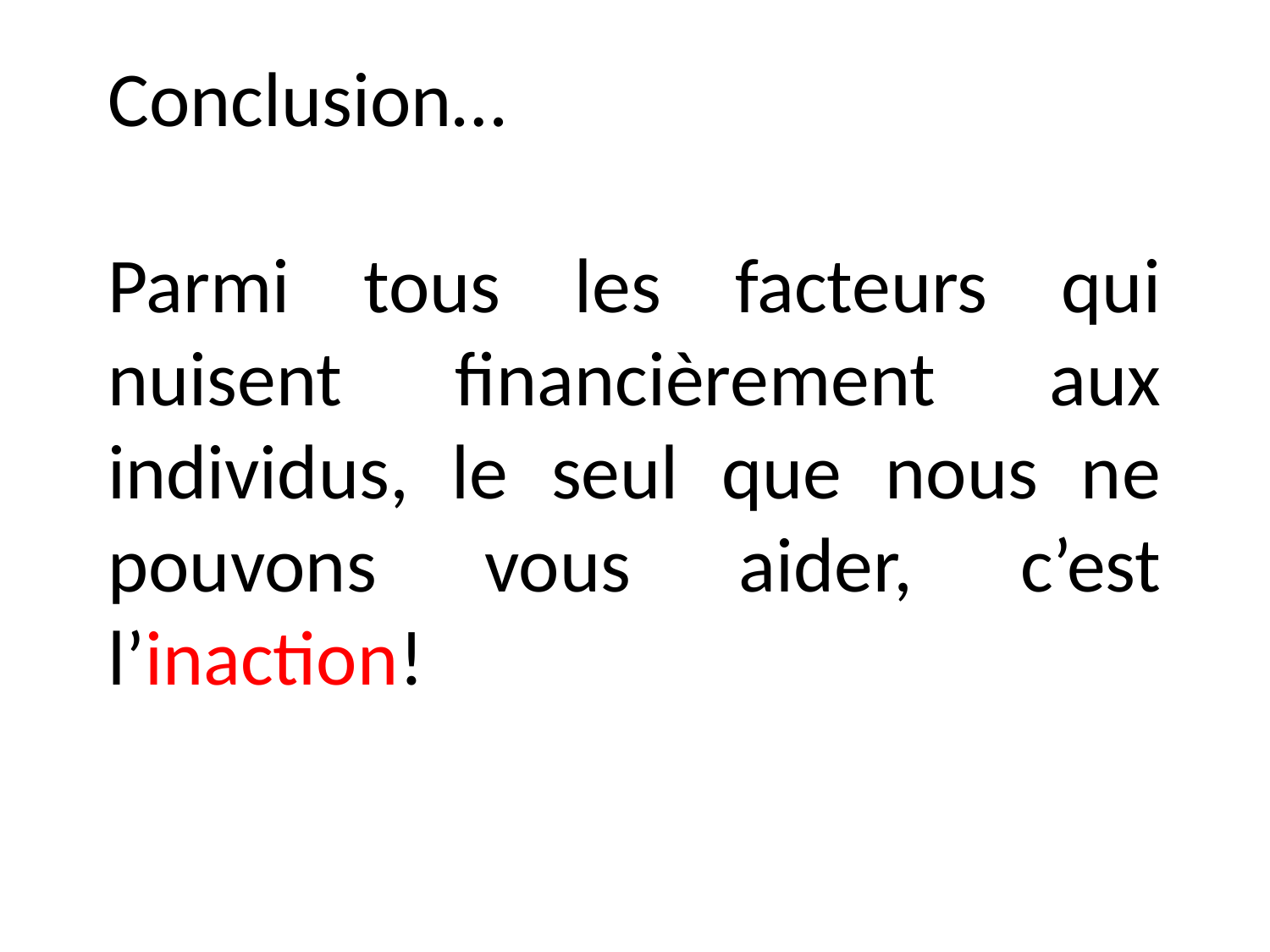

Conclusion…

Parmi tous les facteurs qui nuisent financièrement aux individus, le seul que nous ne pouvons vous aider, c’est l’inaction!